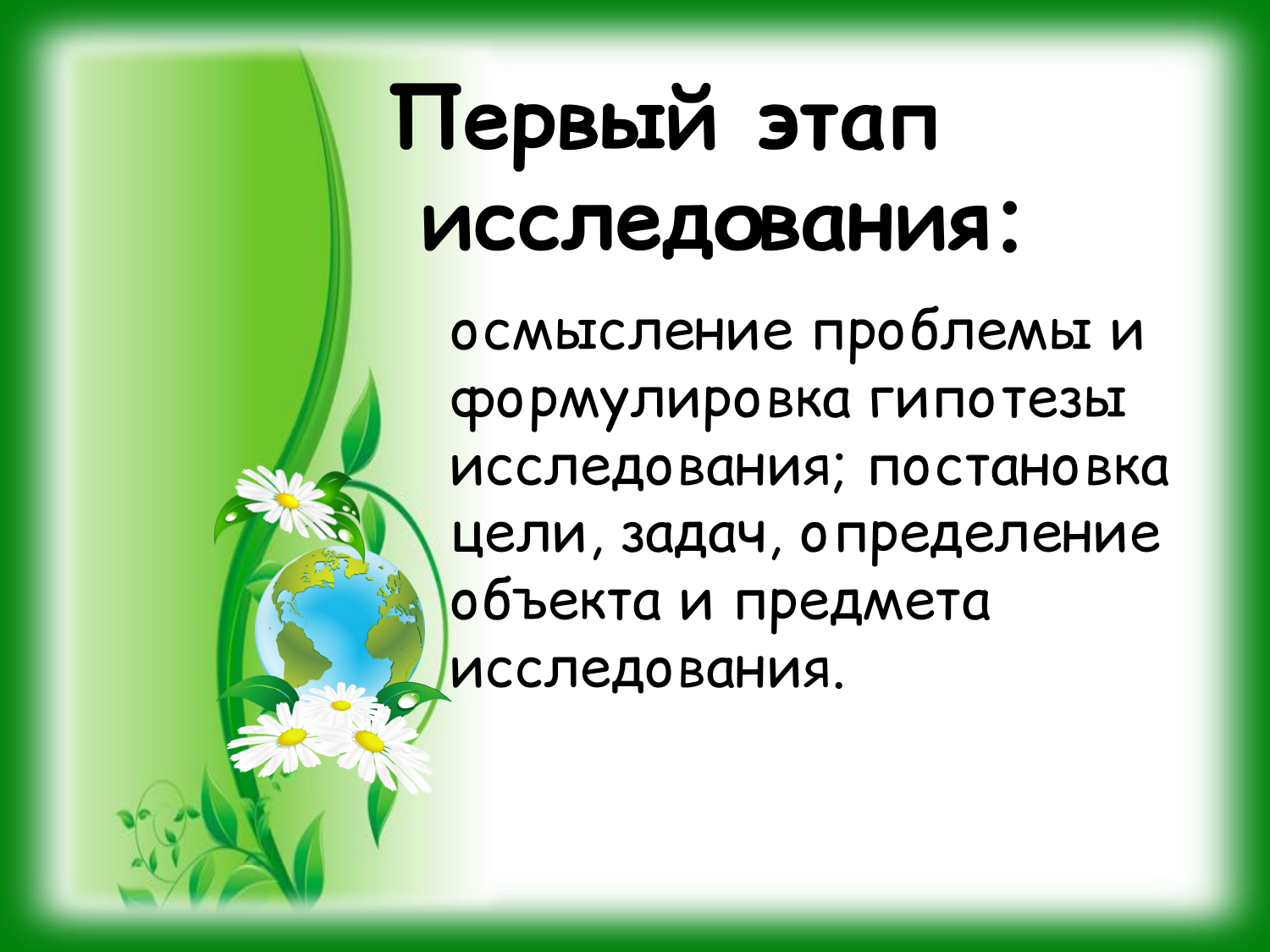

Первый этап       исследования:

осмысление проблемы и формулировка гипотезы исследования; постановка цели, задач, определение объекта и предмета исследования.